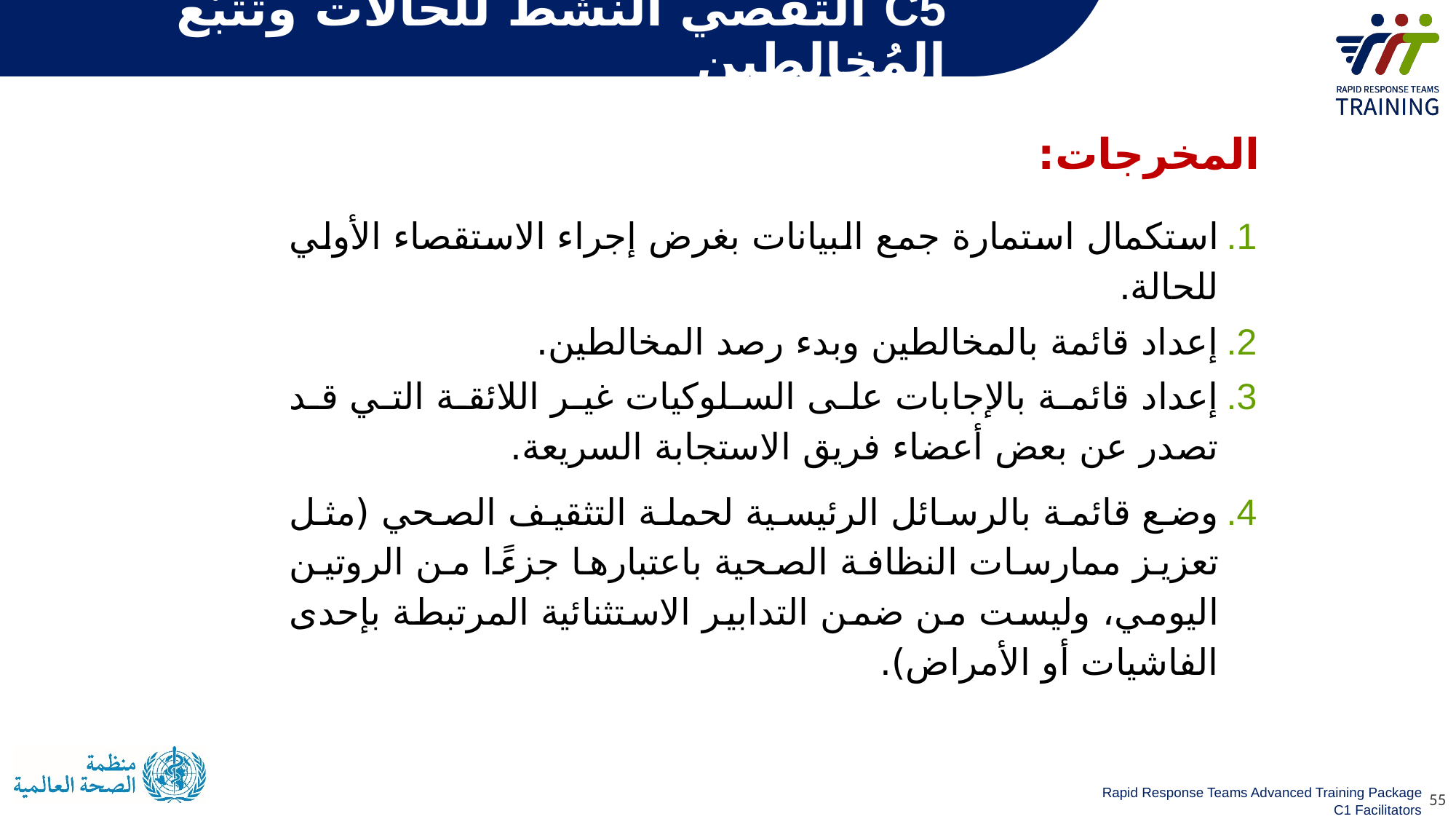

# C5 التقصي النشط للحالات وتتبُّع المُخالِطين
المخرجات:
استكمال استمارة جمع البيانات بغرض إجراء الاستقصاء الأولي للحالة.
إعداد قائمة بالمخالطين وبدء رصد المخالطين.
إعداد قائمة بالإجابات على السلوكيات غير اللائقة التي قد تصدر عن بعض أعضاء فريق الاستجابة السريعة.
وضع قائمة بالرسائل الرئيسية لحملة التثقيف الصحي (مثل تعزيز ممارسات النظافة الصحية باعتبارها جزءًا من الروتين اليومي، وليست من ضمن التدابير الاستثنائية المرتبطة بإحدى الفاشيات أو الأمراض).